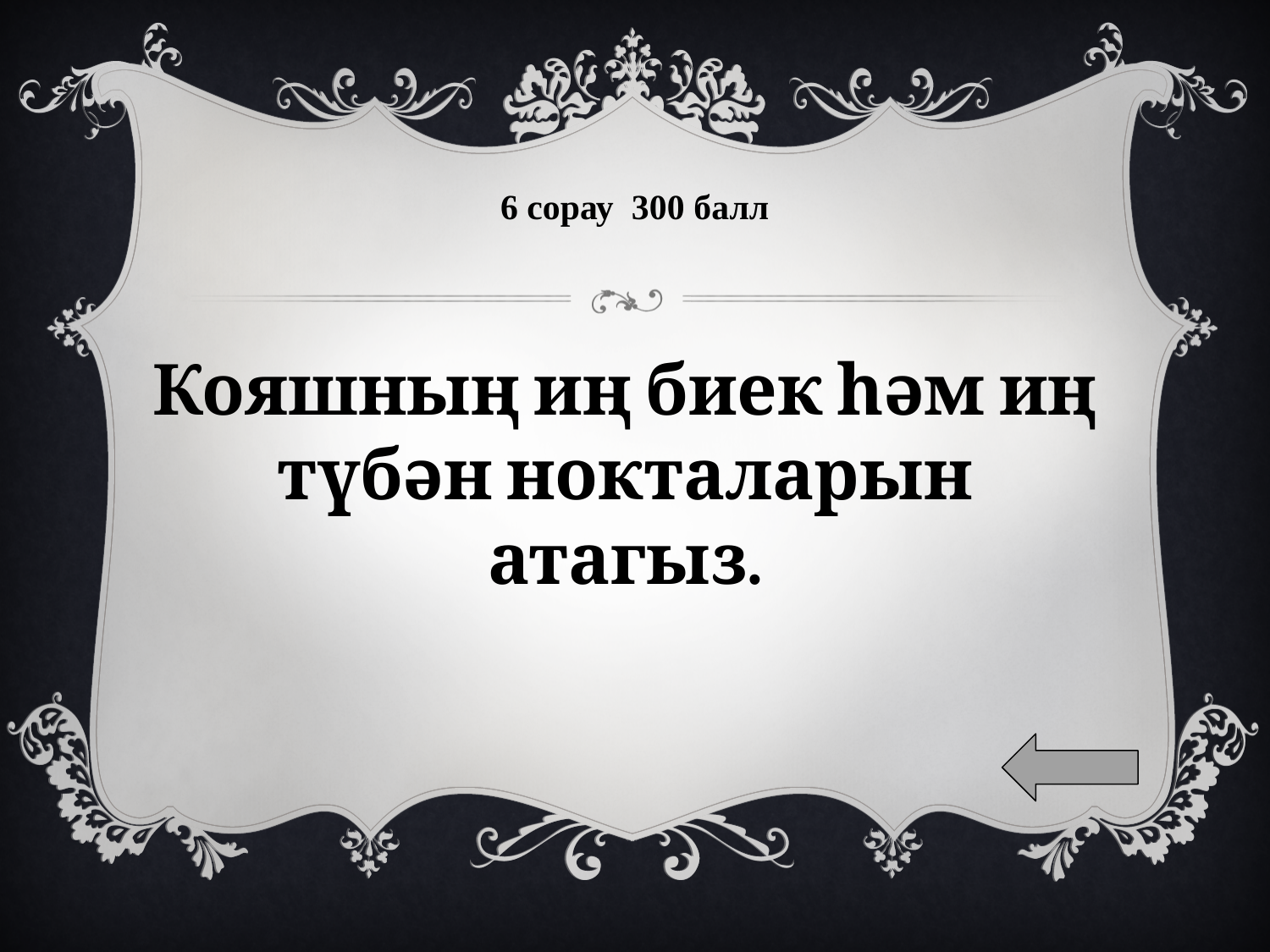

# 6 сорау  300 балл
Кояшның иң биек һәм иң түбән нокталарын атагыз.